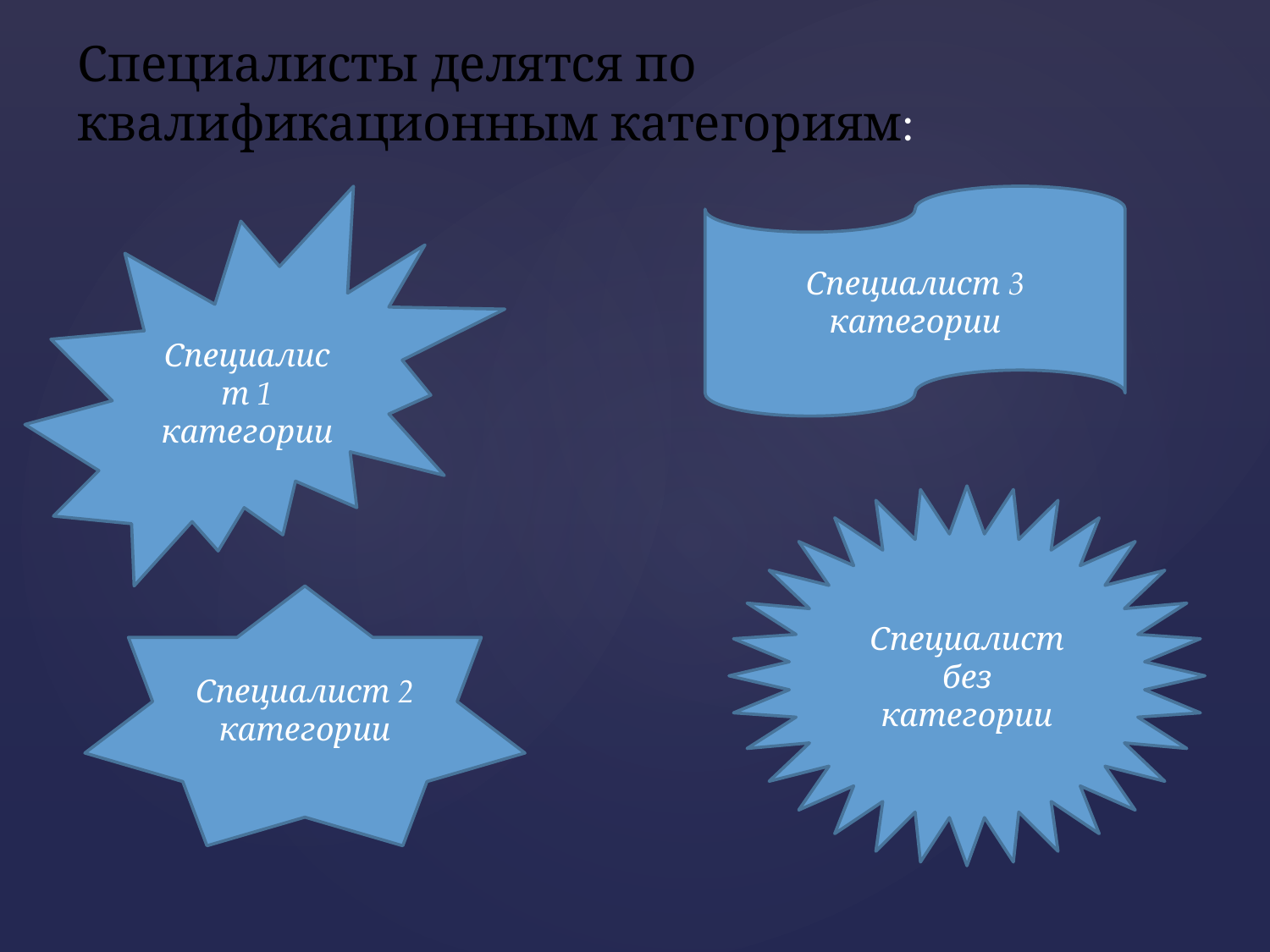

Специалисты делятся по квалификационным категориям:
Специалист 1 категории
Специалист 3 категории
Специалист без категории
Специалист 2 категории